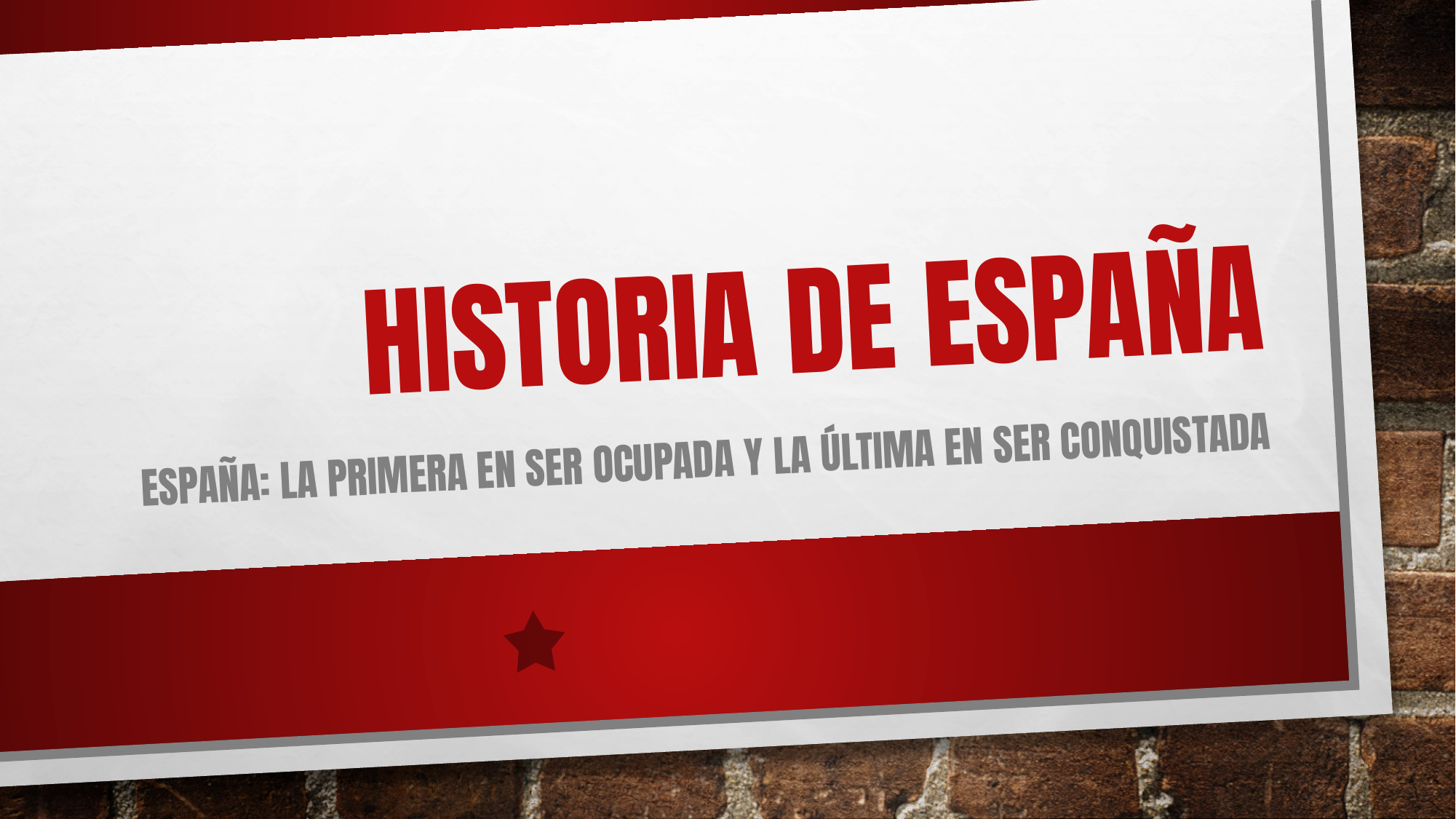

# Historia de españa
España: la primera en ser ocupada y la última en ser conquistada